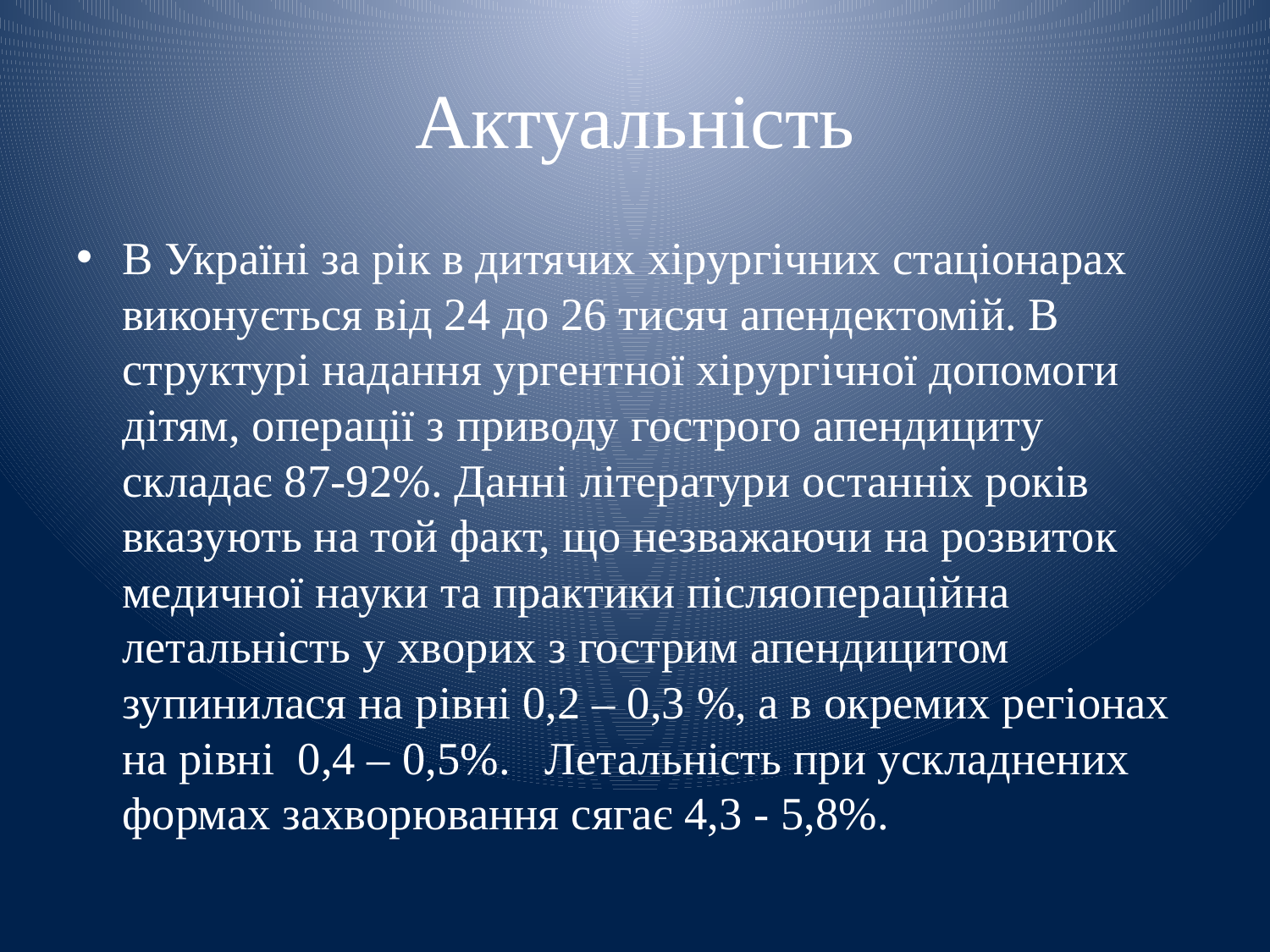

# Актуальність
В Україні за рік в дитячих хірургічних стаціонарах виконується від 24 до 26 тисяч апендектомій. В структурі надання ургентної хірургічної допомоги дітям, операції з приводу гострого апендициту складає 87-92%. Данні літератури останніх років вказують на той факт, що незважаючи на розвиток медичної науки та практики післяопераційна летальність у хворих з гострим апендицитом зупинилася на рівні 0,2 – 0,3 %, а в окремих регіонах на рівні  0,4 – 0,5%.   Летальність при ускладнених формах захворювання сягає 4,3 - 5,8%.